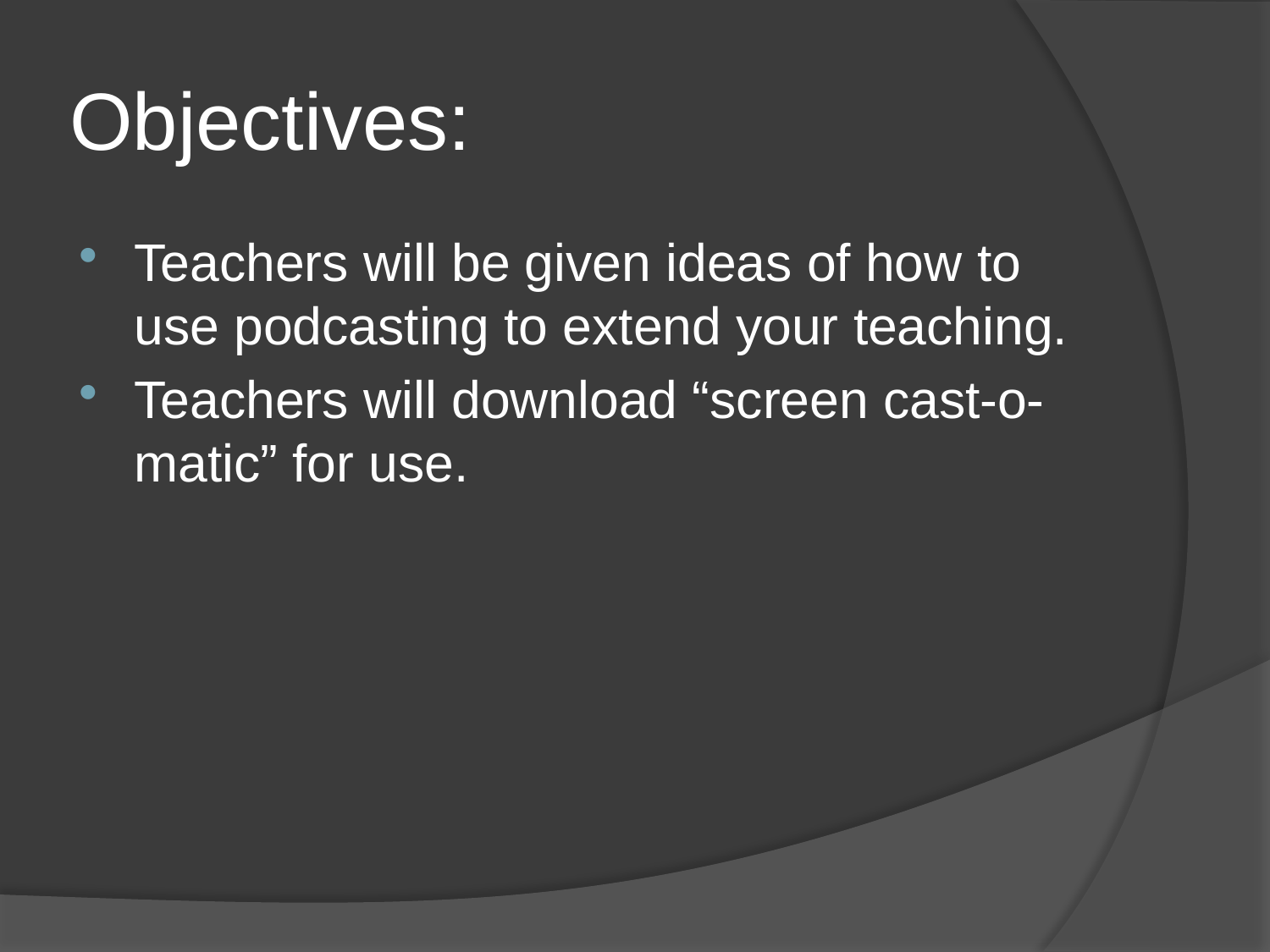

# Objectives:
Teachers will be given ideas of how to use podcasting to extend your teaching.
Teachers will download “screen cast-o-matic” for use.